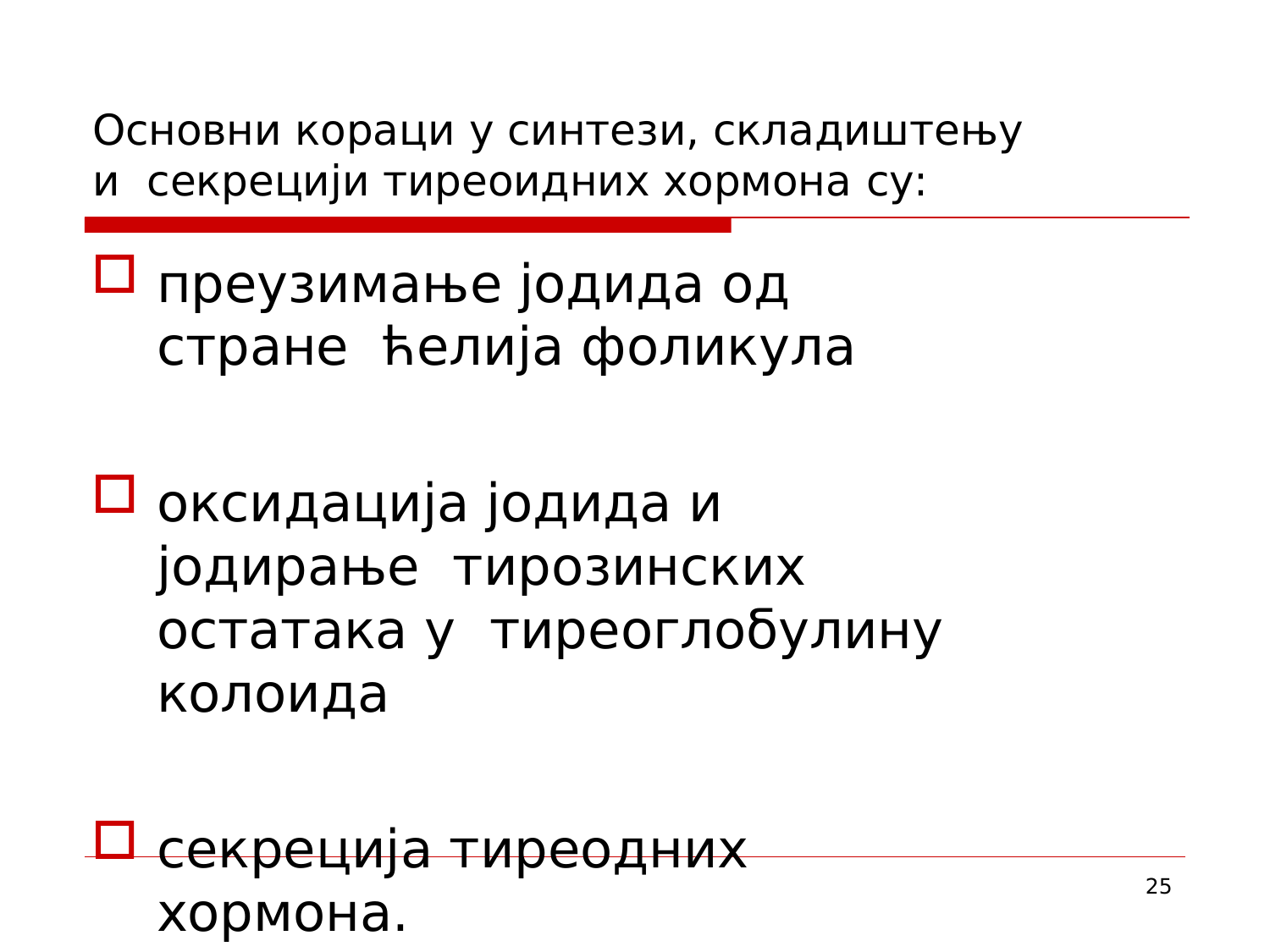

Основни кораци у синтези, складиштењу и  секрецији тиреоидних хормона су:
преузимање јодида од стране  ћелија фоликула

оксидација јодида и јодирање  тирозинских остатака у  тиреоглобулину колоида

секреција тиреодних хормона.

25